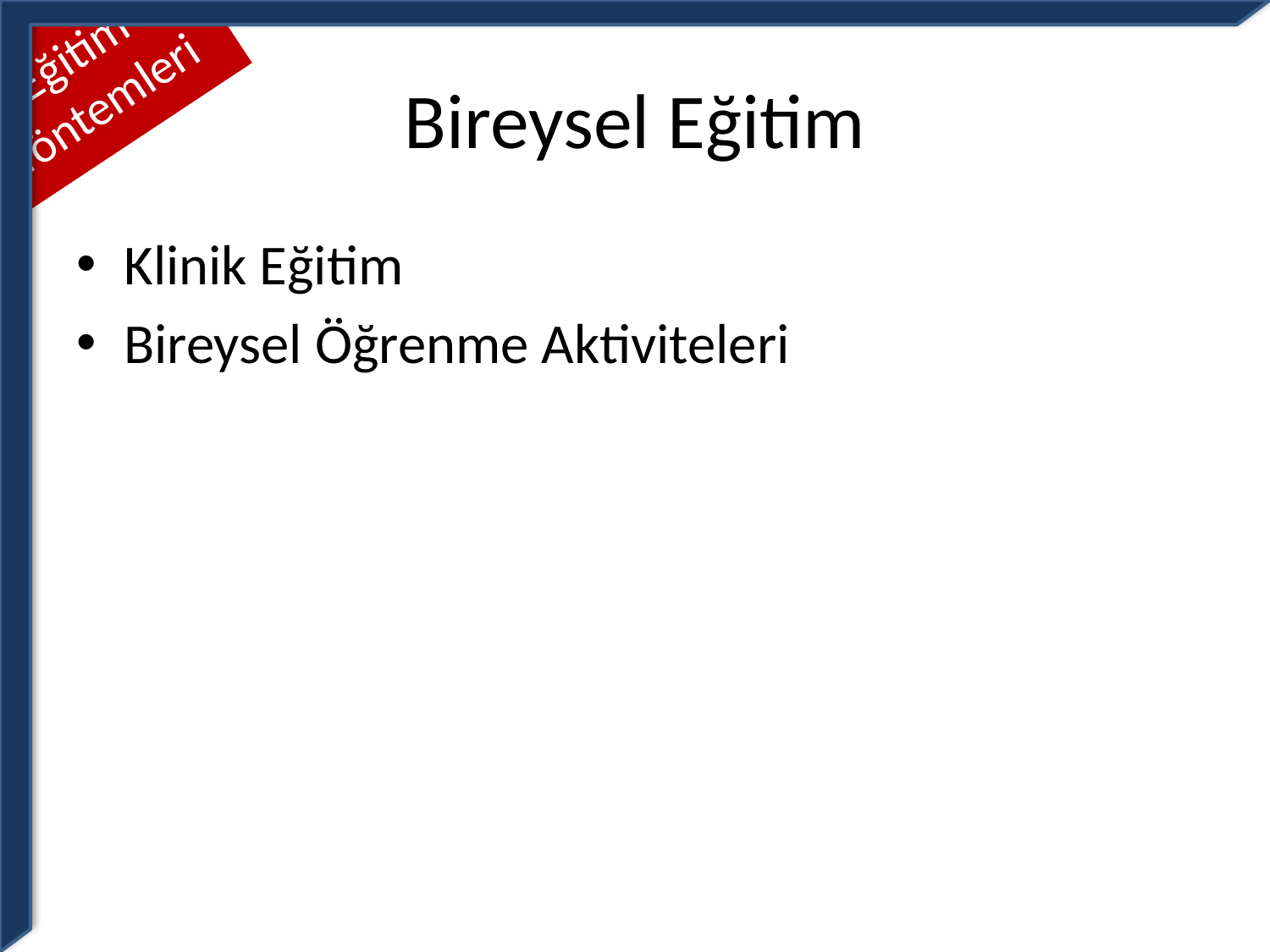

Eğitim Yöntemleri
# Bireysel Eğitim
Klinik Eğitim
Bireysel Öğrenme Aktiviteleri